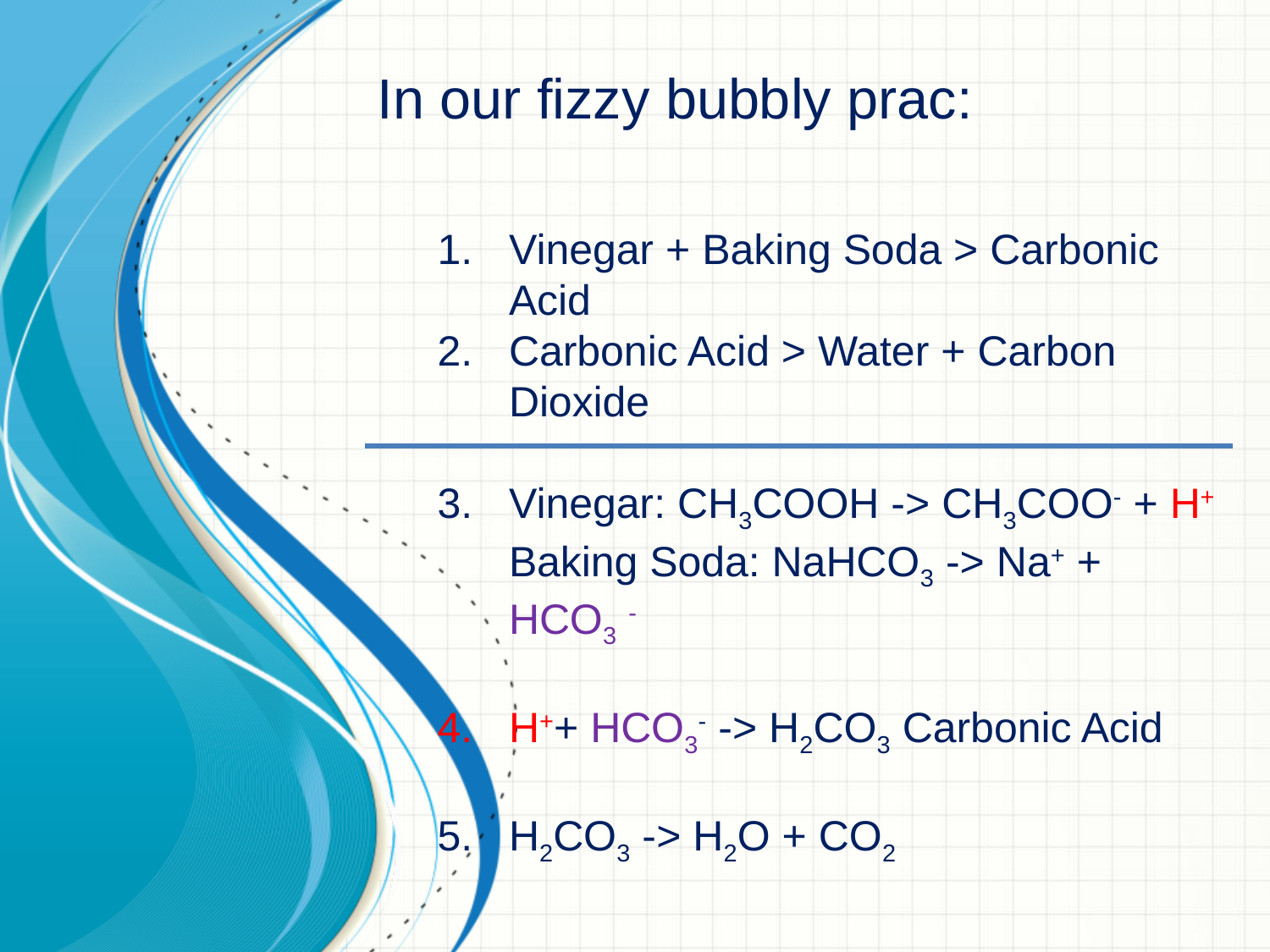

In our fizzy bubbly prac:
Vinegar + Baking Soda > Carbonic Acid
Carbonic Acid > Water + Carbon Dioxide

Vinegar: CH3COOH -> CH3COO- + H+
Baking Soda: NaHCO3 -> Na+ + HCO3 -
H++ HCO3- -> H2CO3 Carbonic Acid
H2CO3 -> H2O + CO2